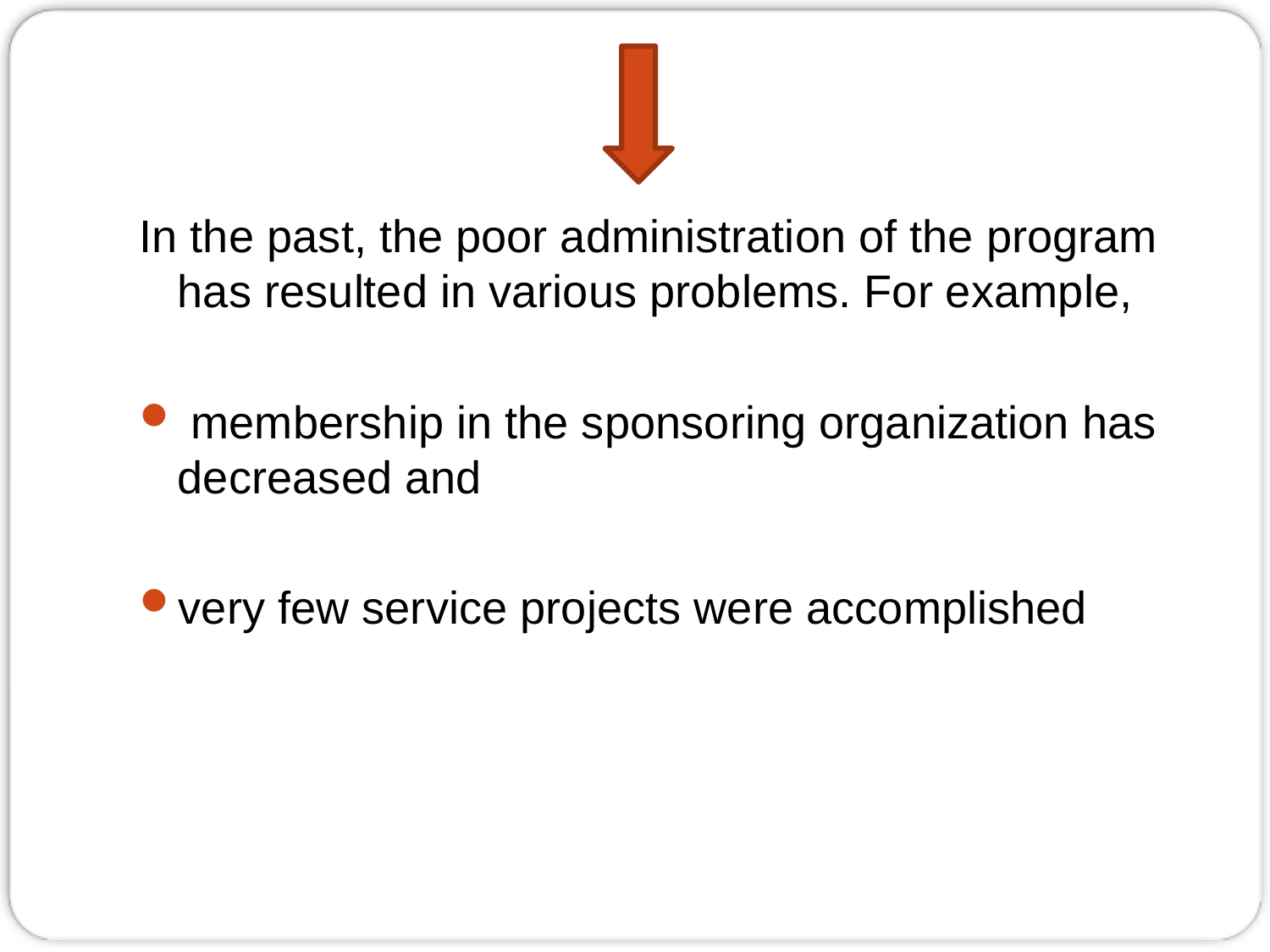

#

In the past, the poor administration of the program has resulted in various problems. For example,

 membership in the sponsoring organization has decreased and

very few service projects were accomplished